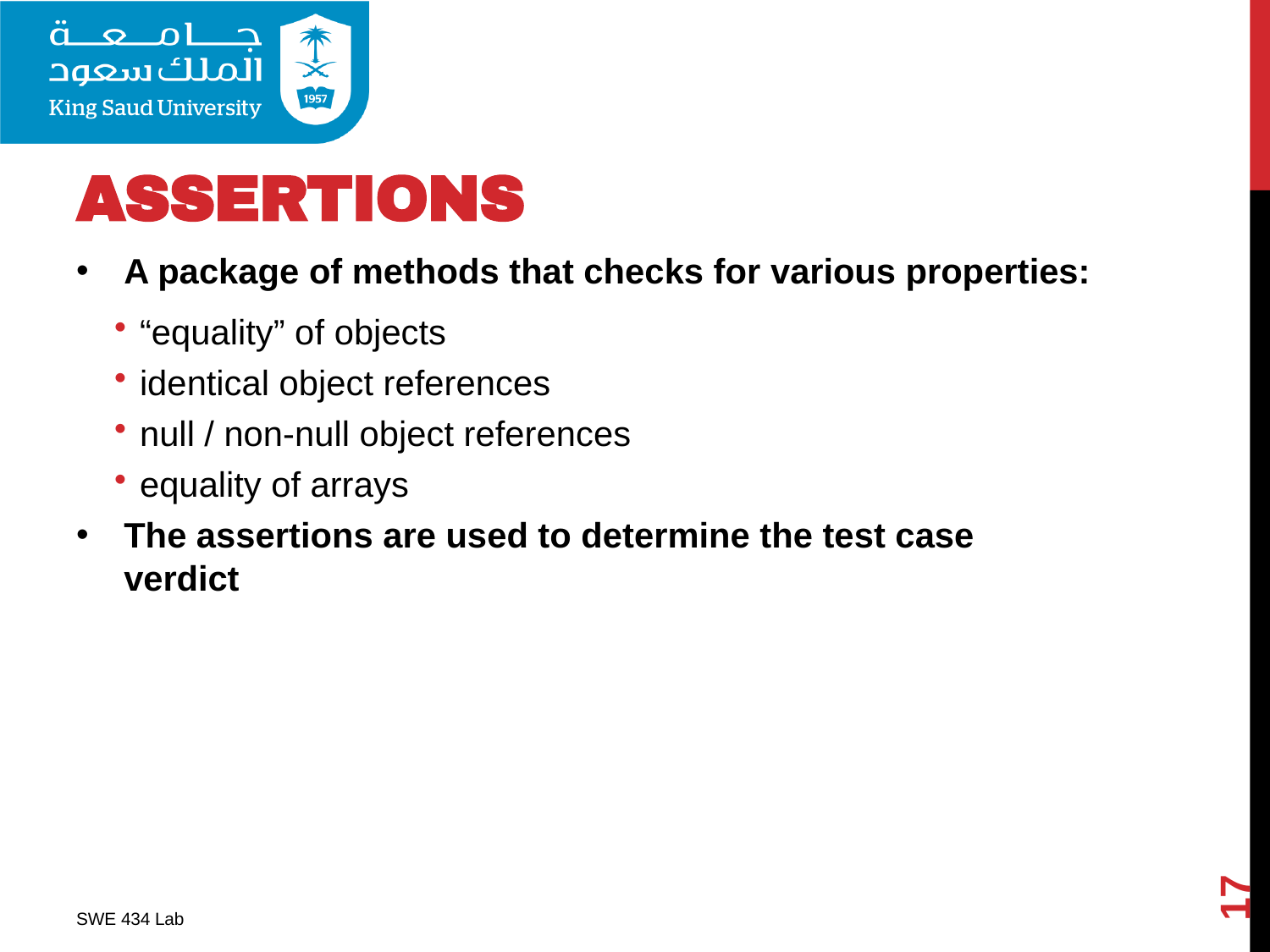

# ASSERTIONS
A package of methods that checks for various properties:
“equality” of objects
identical object references
null / non-null object references
equality of arrays
The assertions are used to determine the test case verdict
17
SWE 434 Lab